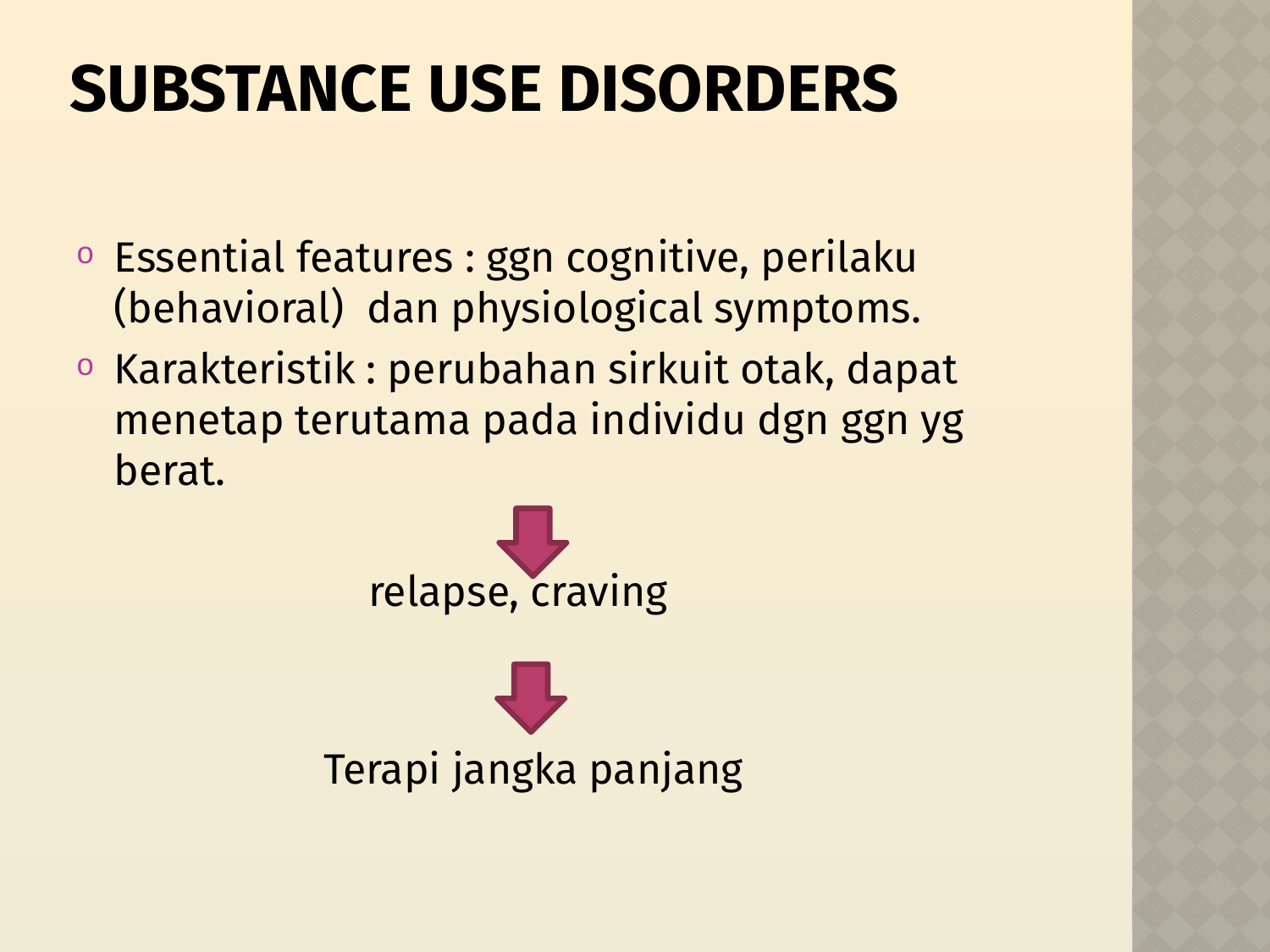

# Substance Use Disorders
Essential features : ggn cognitive, perilaku (behavioral)  dan physiological symptoms.
Karakteristik : perubahan sirkuit otak, dapat menetap terutama pada individu dgn ggn yg berat.

    relapse, craving

Terapi jangka panjang